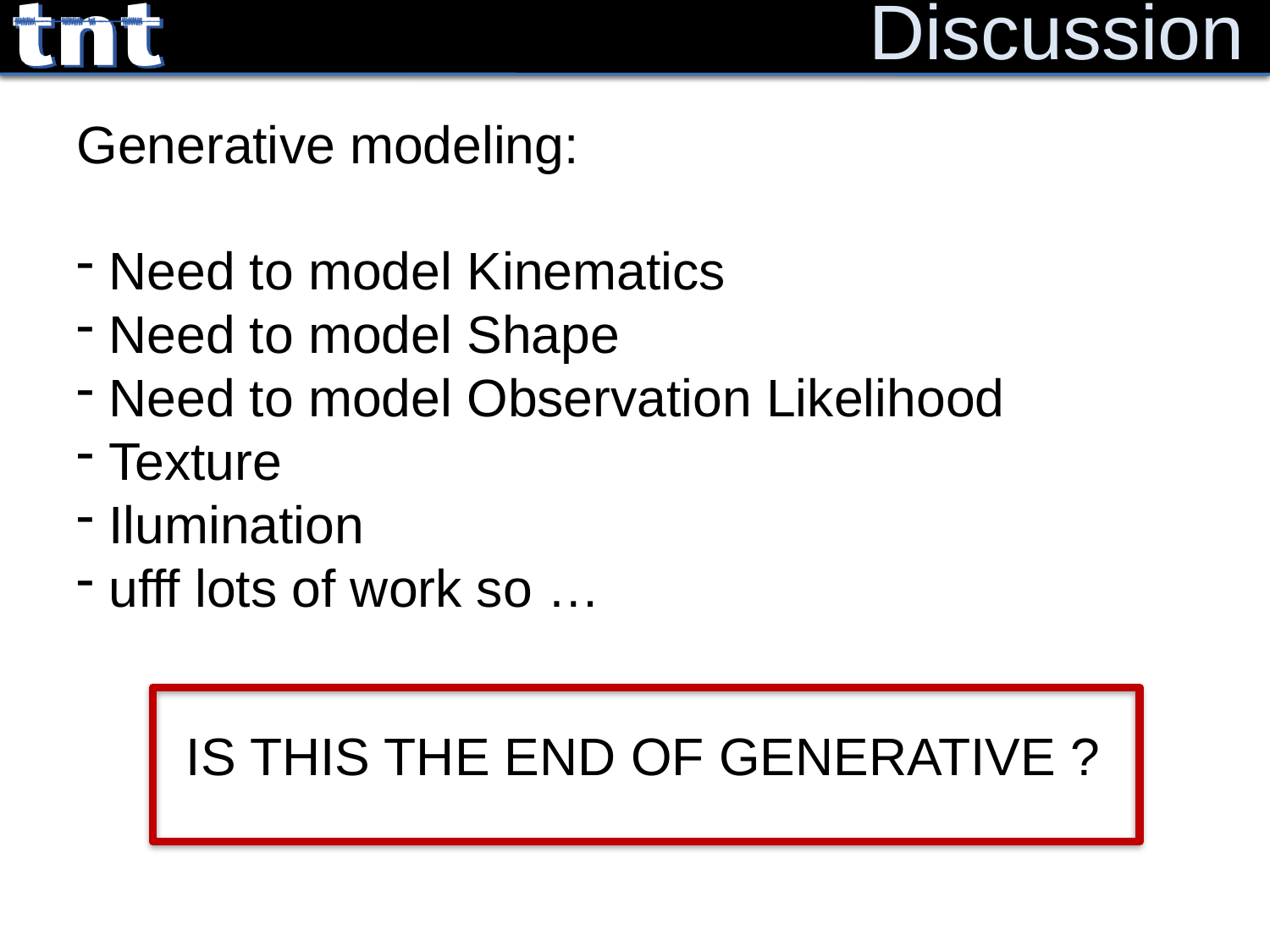

# Discussion
Generative modeling:

 Need to model Kinematics
 Need to model Shape
 Need to model Observation Likelihood
 Texture
 Ilumination
 ufff lots of work so …

IS THIS THE END OF GENERATIVE ?